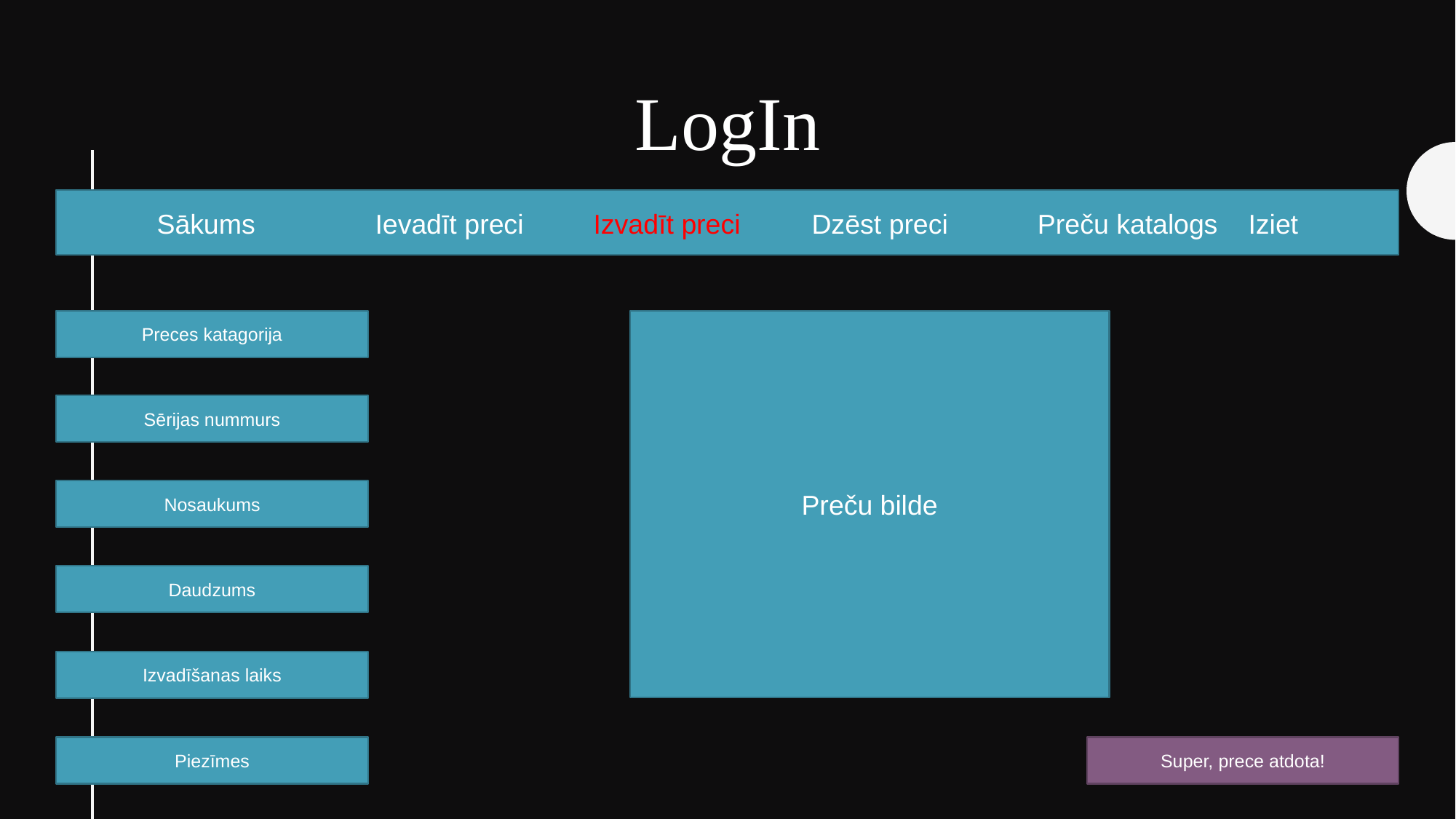

LogIn
Sākums		Ievadīt preci	Izvadīt preci	Dzēst preci	 Preču katalogs 	Iziet
Preces katagorija
Preču bilde
Sērijas nummurs
Nosaukums
Daudzums
Izvadīšanas laiks
Super, prece atdota!
Piezīmes